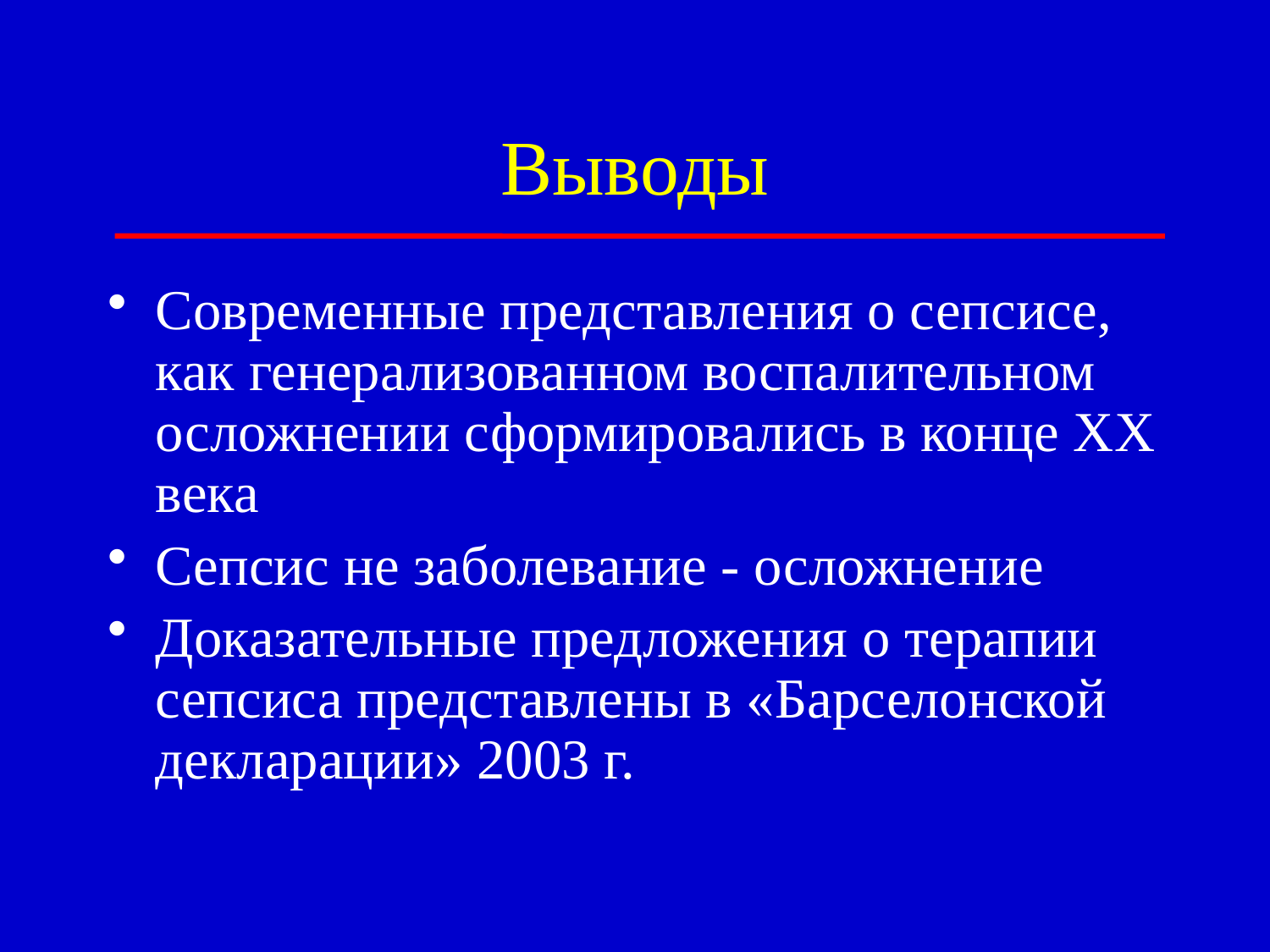

# Выводы

Современные представления о сепсисе, как генерализованном воспалительном осложнении сформировались в конце ХХ века
Сепсис не заболевание - осложнение
Доказательные предложения о терапии сепсиса представлены в «Барселонской декларации» 2003 г.